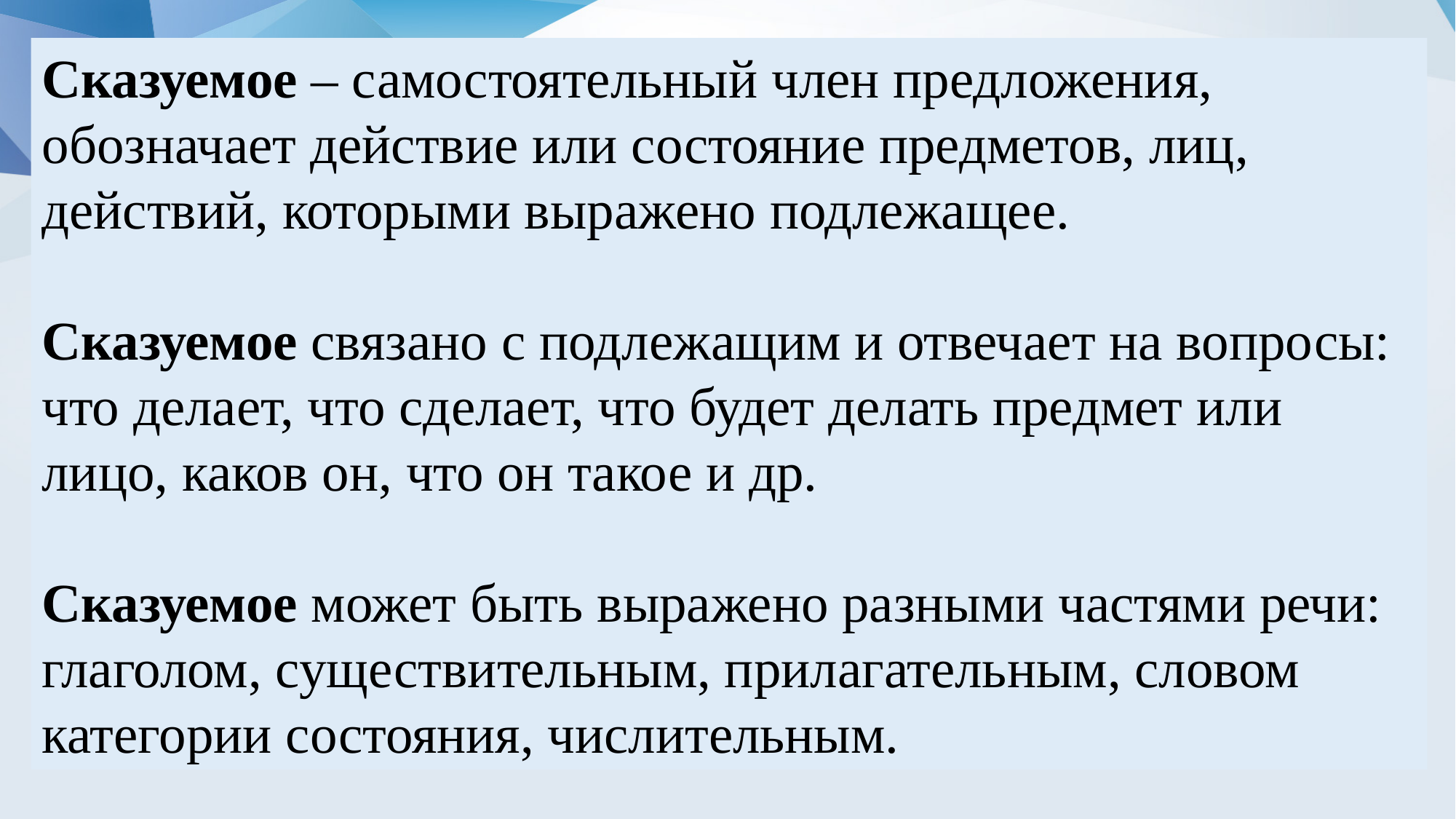

Сказуемое – самостоятельный член предложения, обозначает действие или состояние предметов, лиц, действий, которыми выражено подлежащее.

Сказуемое связано с подлежащим и отвечает на вопросы: что делает, что сделает, что будет делать предмет или лицо, каков он, что он такое и др.

Сказуемое может быть выражено разными частями речи: глаголом, существительным, прилагательным, словом категории состояния, числительным.